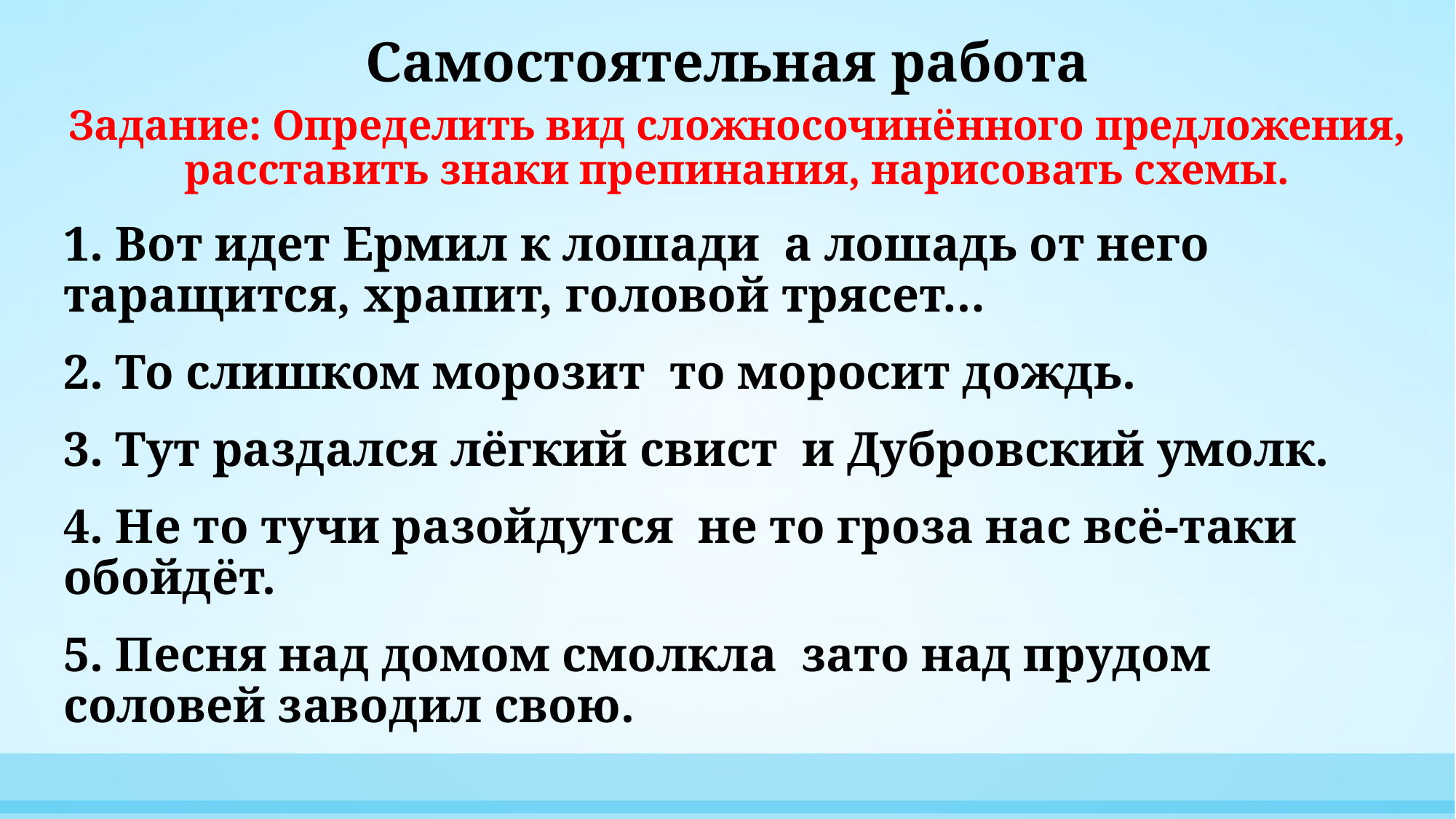

# Самостоятельная работа
Задание: Определить вид сложносочинённого предложения, расставить знаки препинания, нарисовать схемы.
1. Вот идет Ермил к лошади  а лошадь от него таращится, храпит, головой трясет…
2. То слишком морозит  то моросит дождь.
3. Тут раздался лёгкий свист  и Дубровский умолк.
4. Не то тучи разойдутся  не то гроза нас всё-таки обойдёт.
5. Песня над домом смолкла  зато над прудом соловей заводил свою.